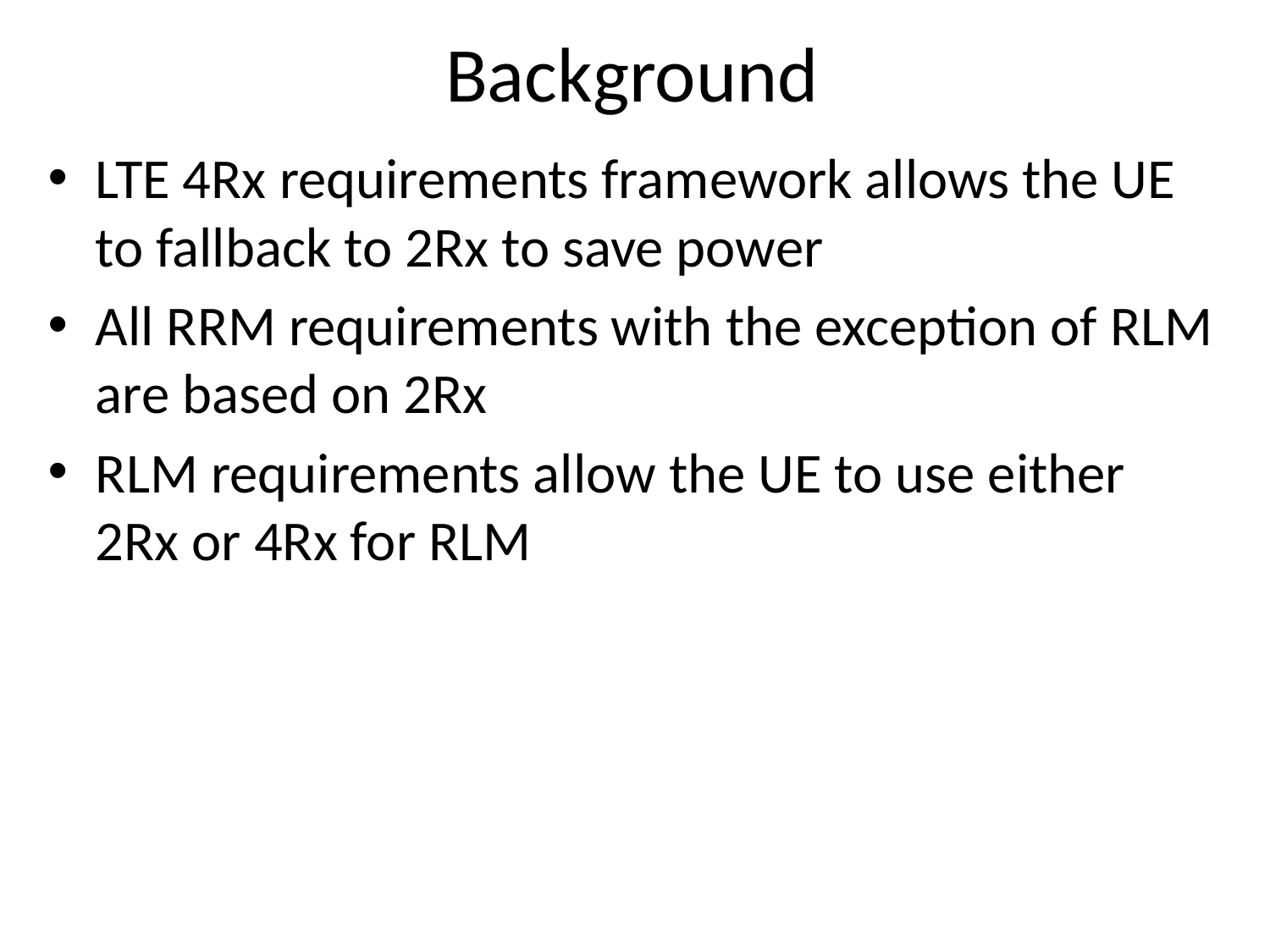

# Background
LTE 4Rx requirements framework allows the UE to fallback to 2Rx to save power
All RRM requirements with the exception of RLM are based on 2Rx
RLM requirements allow the UE to use either 2Rx or 4Rx for RLM